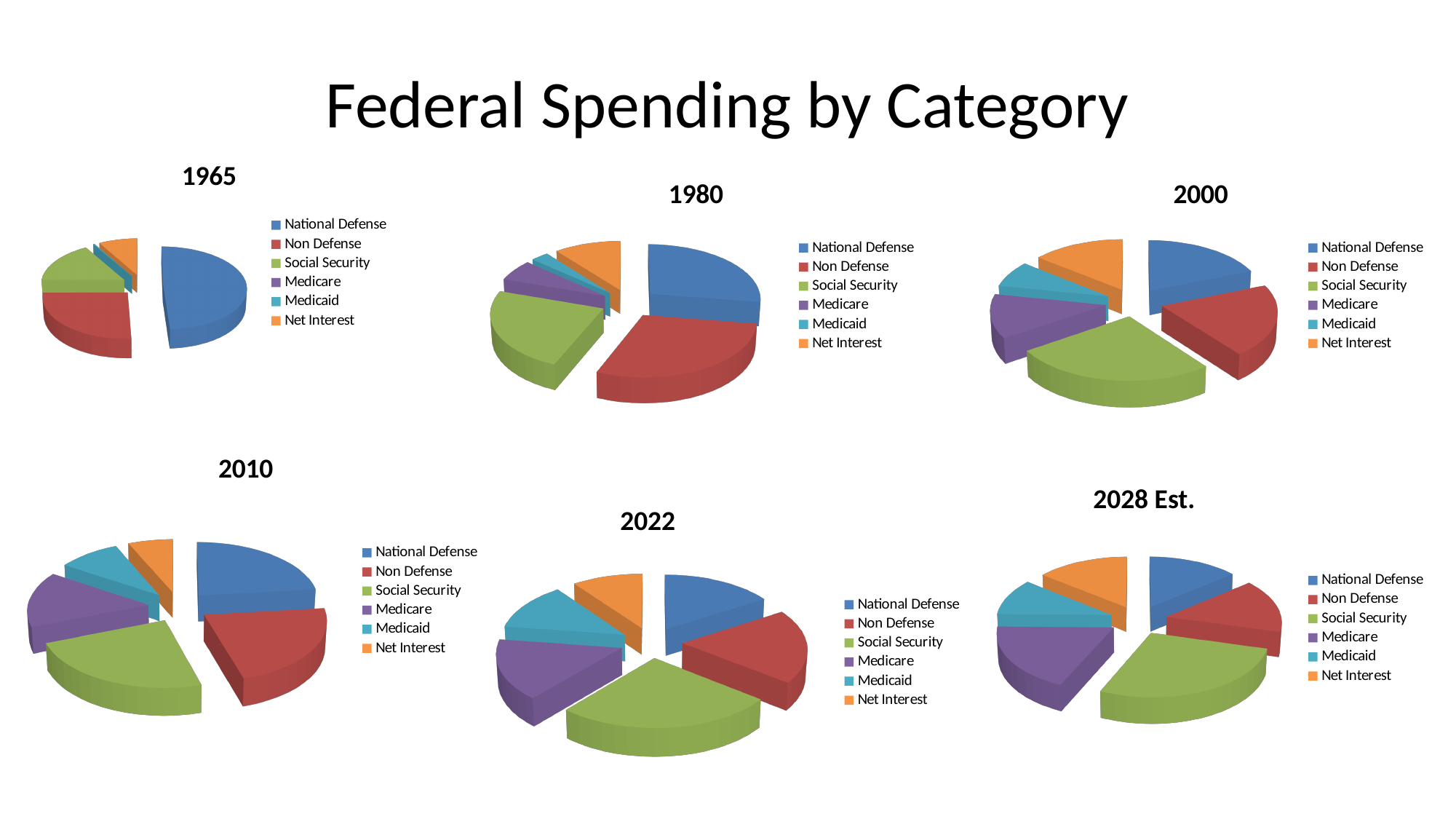

# Federal Spending by Category

[unsupported chart]

[unsupported chart]

[unsupported chart]

[unsupported chart]

[unsupported chart]

[unsupported chart]

2028 Est.

[unsupported chart]

2022

[unsupported chart]